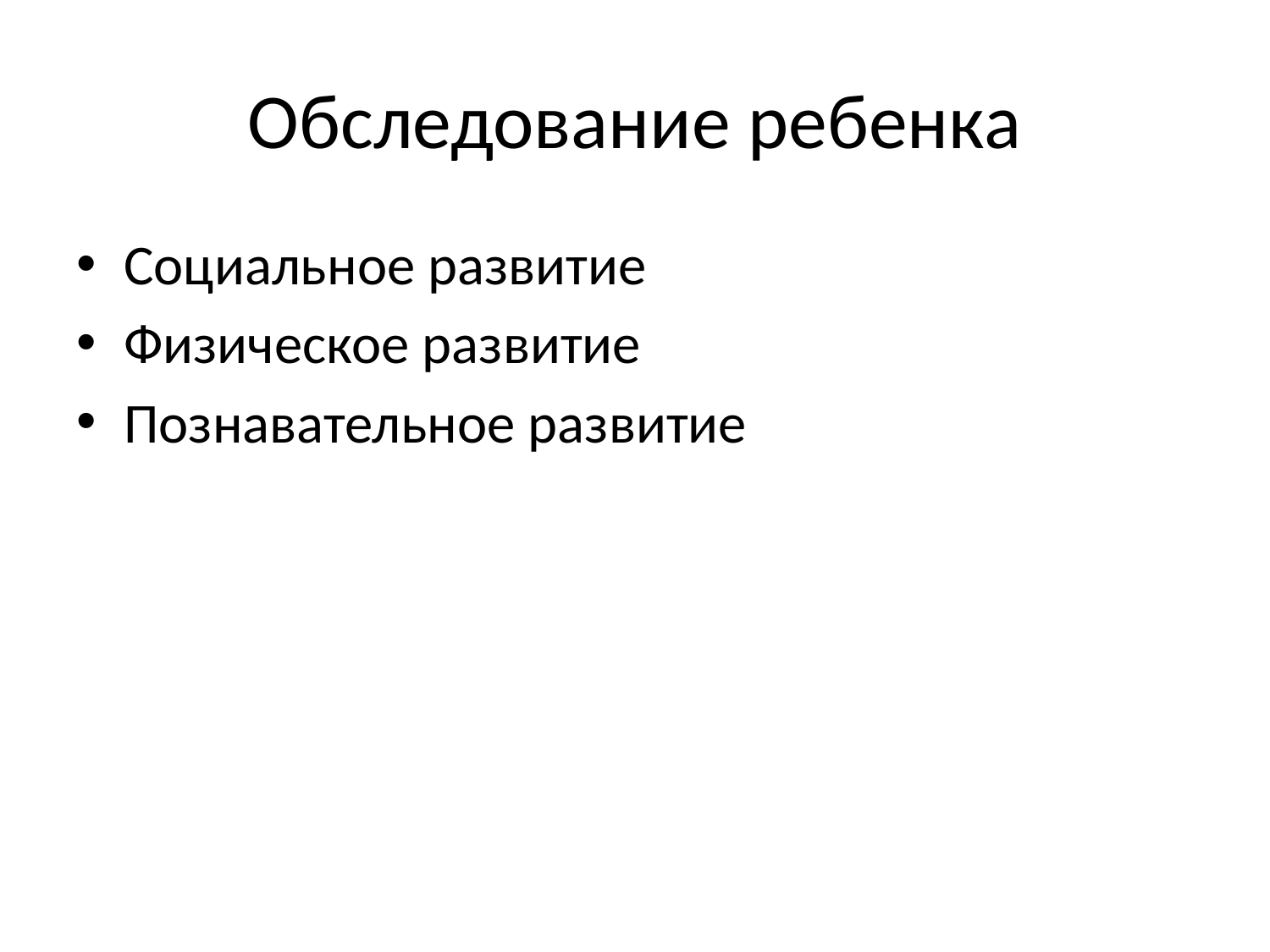

# Обследование ребенка
Социальное развитие
Физическое развитие
Познавательное развитие